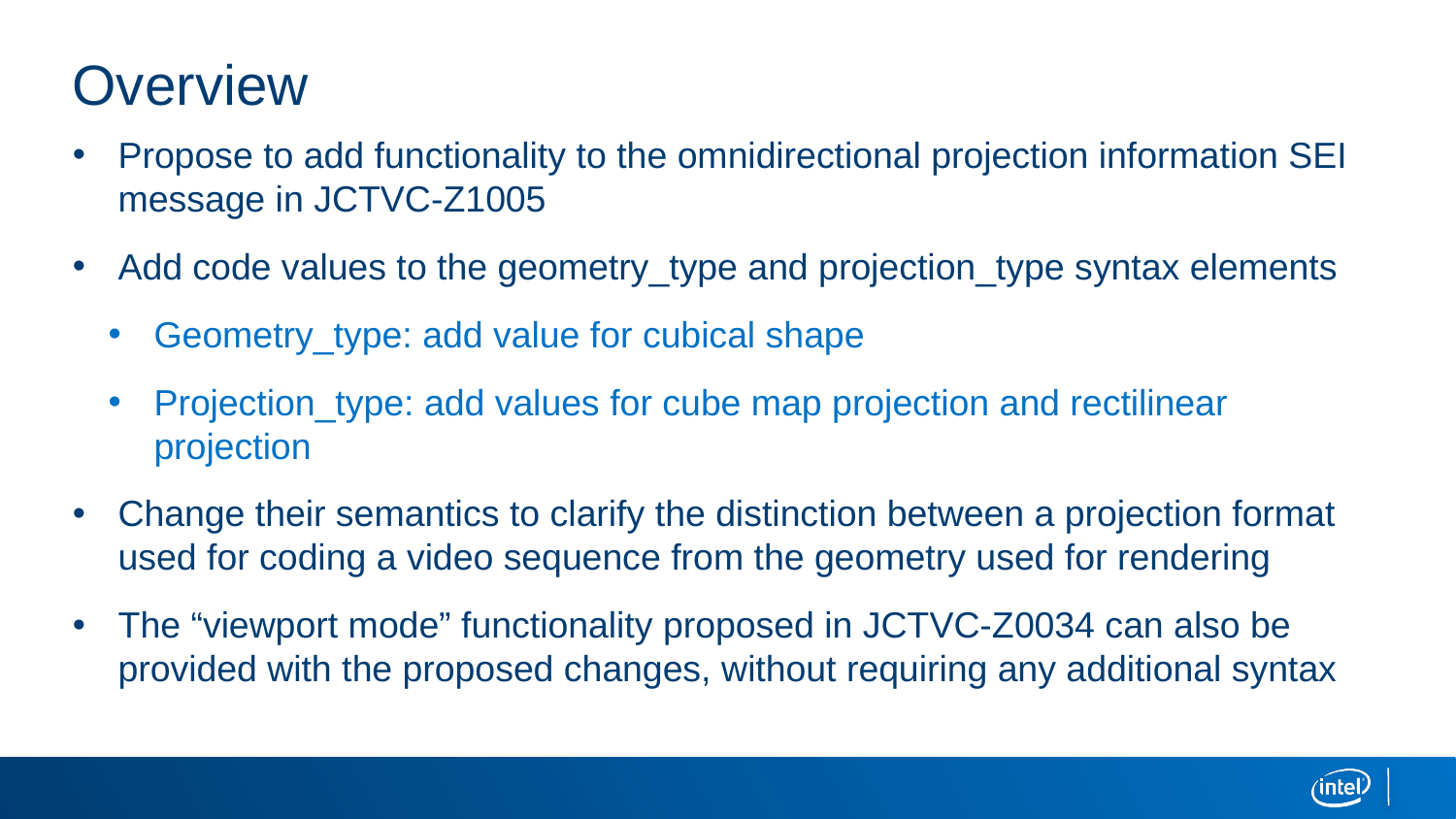

# Overview
Propose to add functionality to the omnidirectional projection information SEI message in JCTVC-Z1005
Add code values to the geometry_type and projection_type syntax elements
Geometry_type: add value for cubical shape
Projection_type: add values for cube map projection and rectilinear projection
Change their semantics to clarify the distinction between a projection format used for coding a video sequence from the geometry used for rendering
The “viewport mode” functionality proposed in JCTVC-Z0034 can also be provided with the proposed changes, without requiring any additional syntax